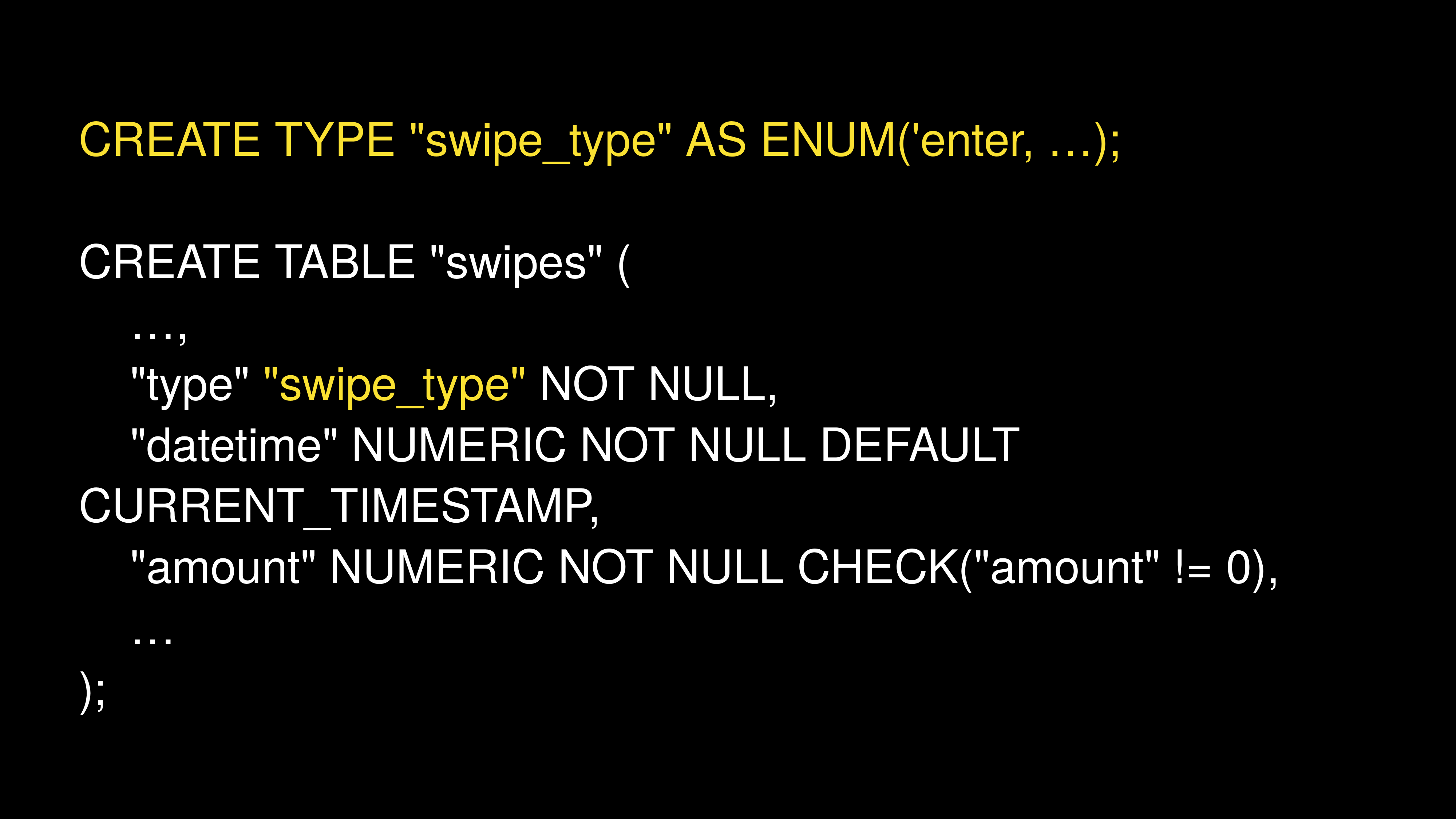

CREATE TYPE "swipe_type" AS ENUM('enter, …);

CREATE TABLE "swipes" (
    …,
    "type" "swipe_type" NOT NULL,
    "datetime" NUMERIC NOT NULL DEFAULT CURRENT_TIMESTAMP,
    "amount" NUMERIC NOT NULL CHECK("amount" != 0),
    …
);